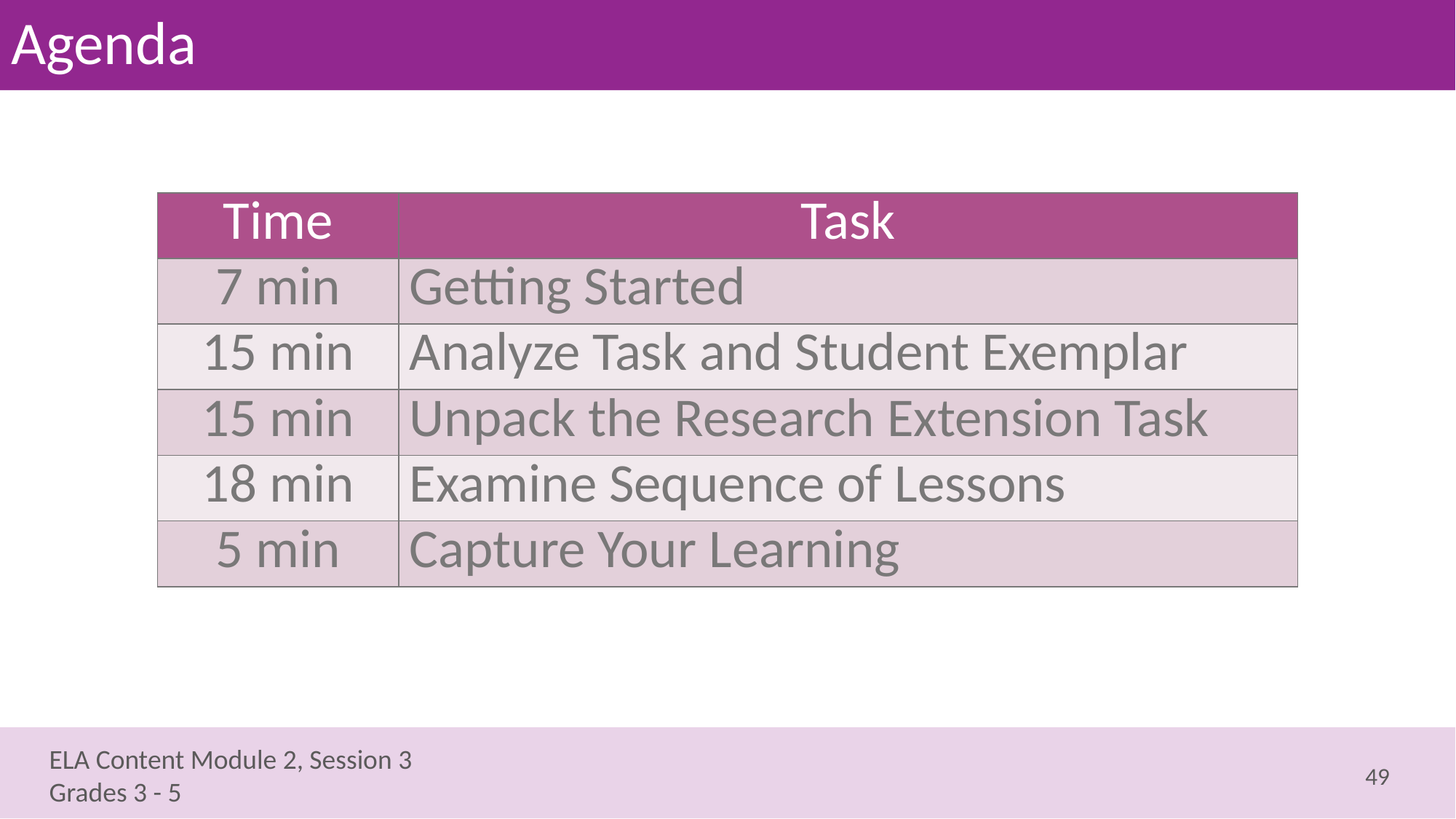

# Agenda
| Time | Task |
| --- | --- |
| 7 min | Getting Started |
| 15 min | Analyze Task and Student Exemplar |
| 15 min | Unpack the Research Extension Task |
| 18 min | Examine Sequence of Lessons |
| 5 min | Capture Your Learning |
49